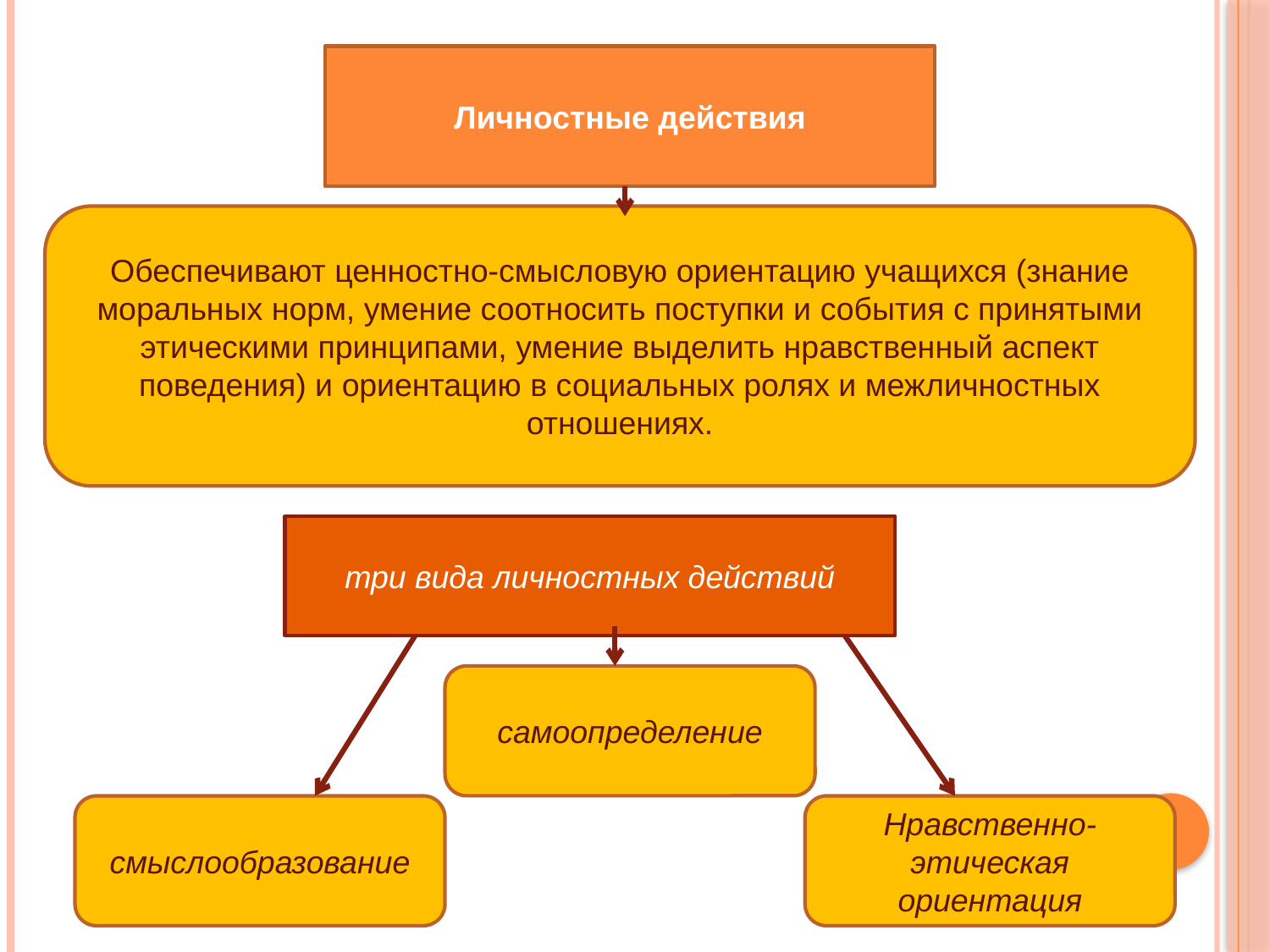

Личностные действия
Обеспечивают ценностно-смысловую ориентацию учащихся (знание моральных норм, умение соотносить поступки и события с принятыми этическими принципами, умение выделить нравственный аспект поведения) и ориентацию в социальных ролях и межличностных отношениях.
три вида личностных действий
самоопределение
смыслообразование
Нравственно-этическая ориентация